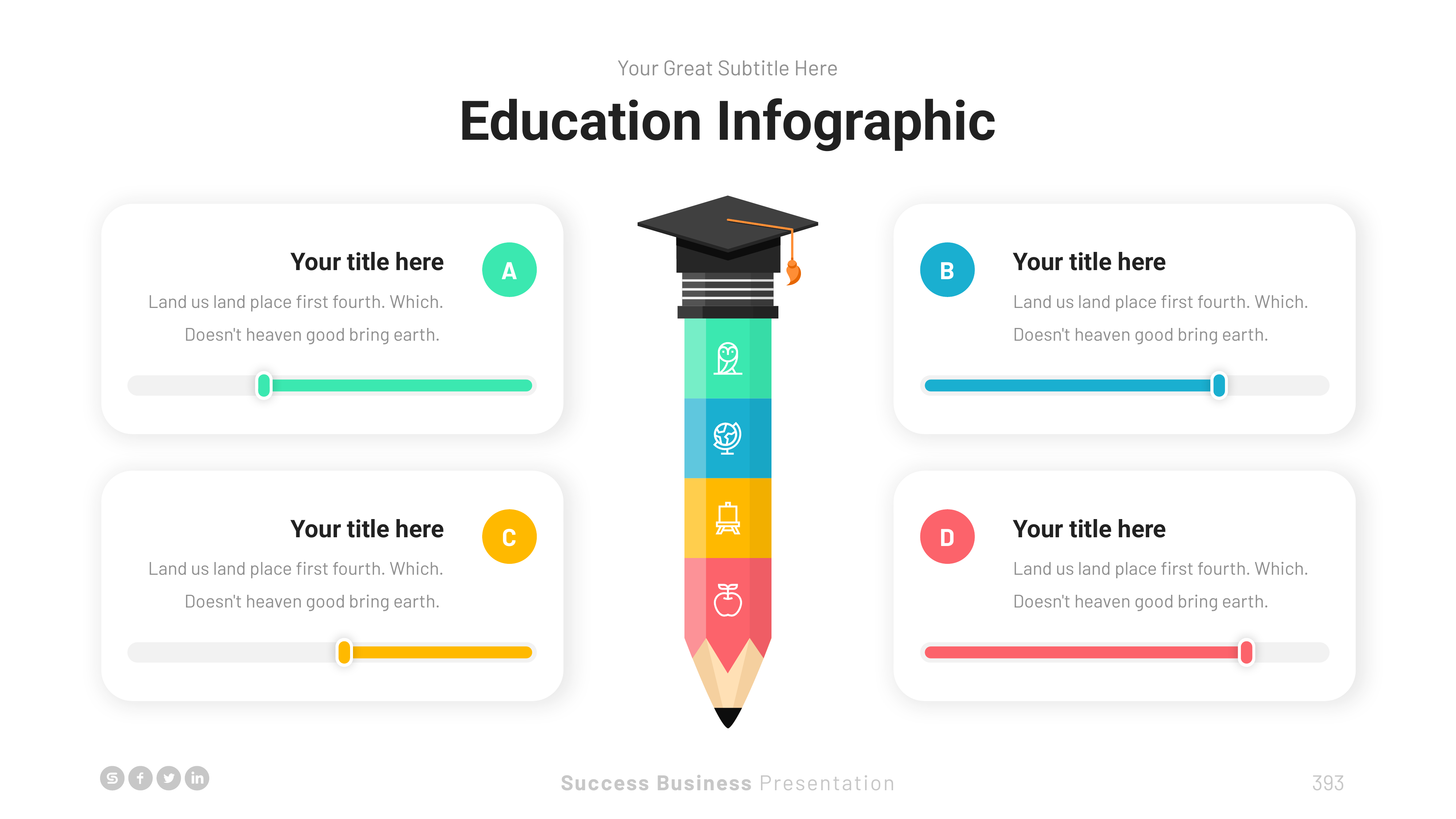

Your Great Subtitle Here
Education Infographic

Your title here
Land us land place first fourth. Which. Doesn't heaven good bring earth.
Your title here
Land us land place first fourth. Which. Doesn't heaven good bring earth.
A
B

Your title here
Land us land place first fourth. Which. Doesn't heaven good bring earth.
Your title here
Land us land place first fourth. Which. Doesn't heaven good bring earth.
C
D